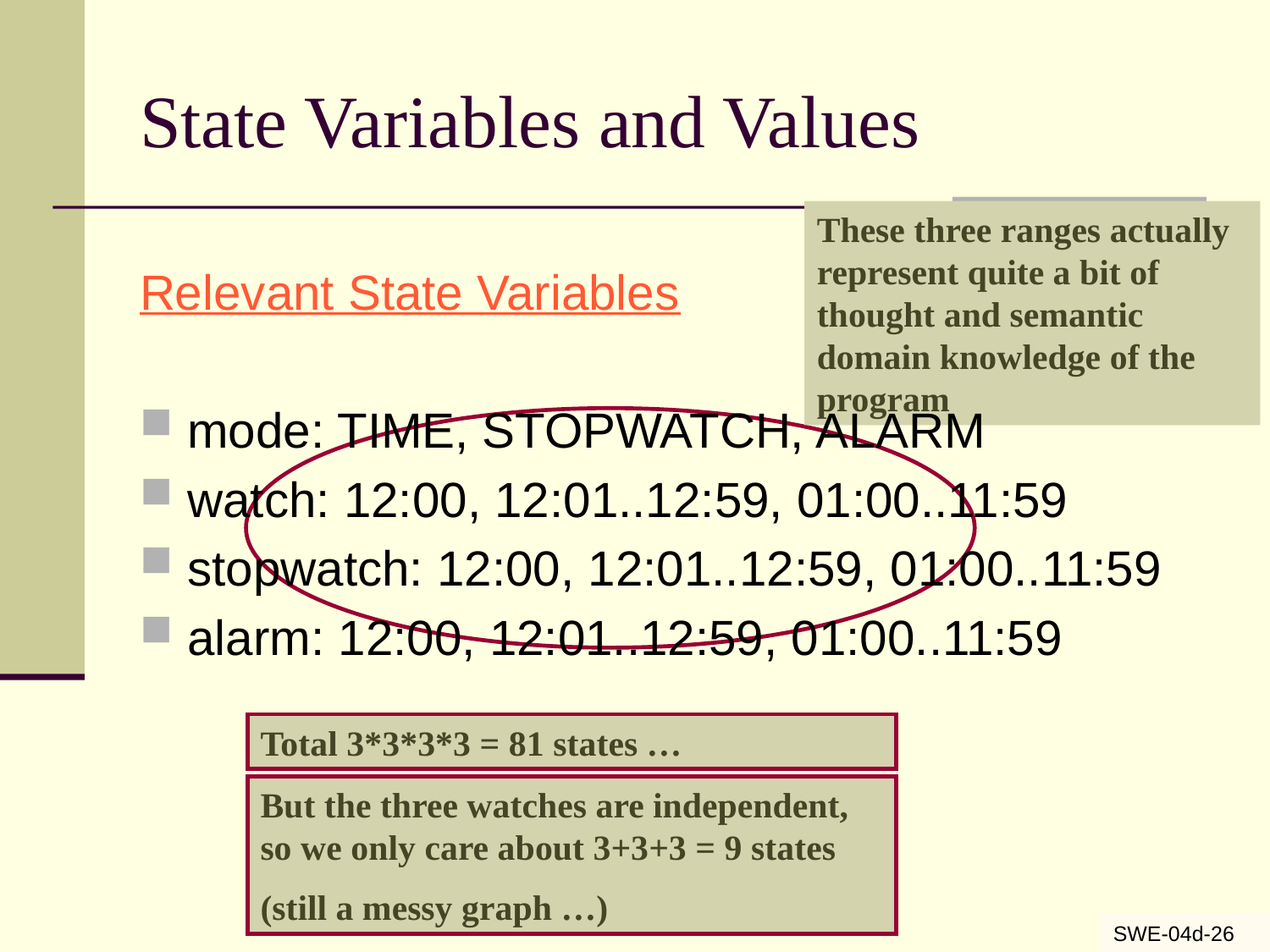

# State Variables and Values
These three ranges actually represent quite a bit of thought and semantic domain knowledge of the program

Relevant State Variables

mode: TIME, STOPWATCH, ALARM
watch: 12:00, 12:01..12:59, 01:00..11:59
stopwatch: 12:00, 12:01..12:59, 01:00..11:59
alarm: 12:00, 12:01..12:59, 01:00..11:59
Total 3*3*3*3 = 81 states …
But the three watches are independent, so we only care about 3+3+3 = 9 states
(still a messy graph …)